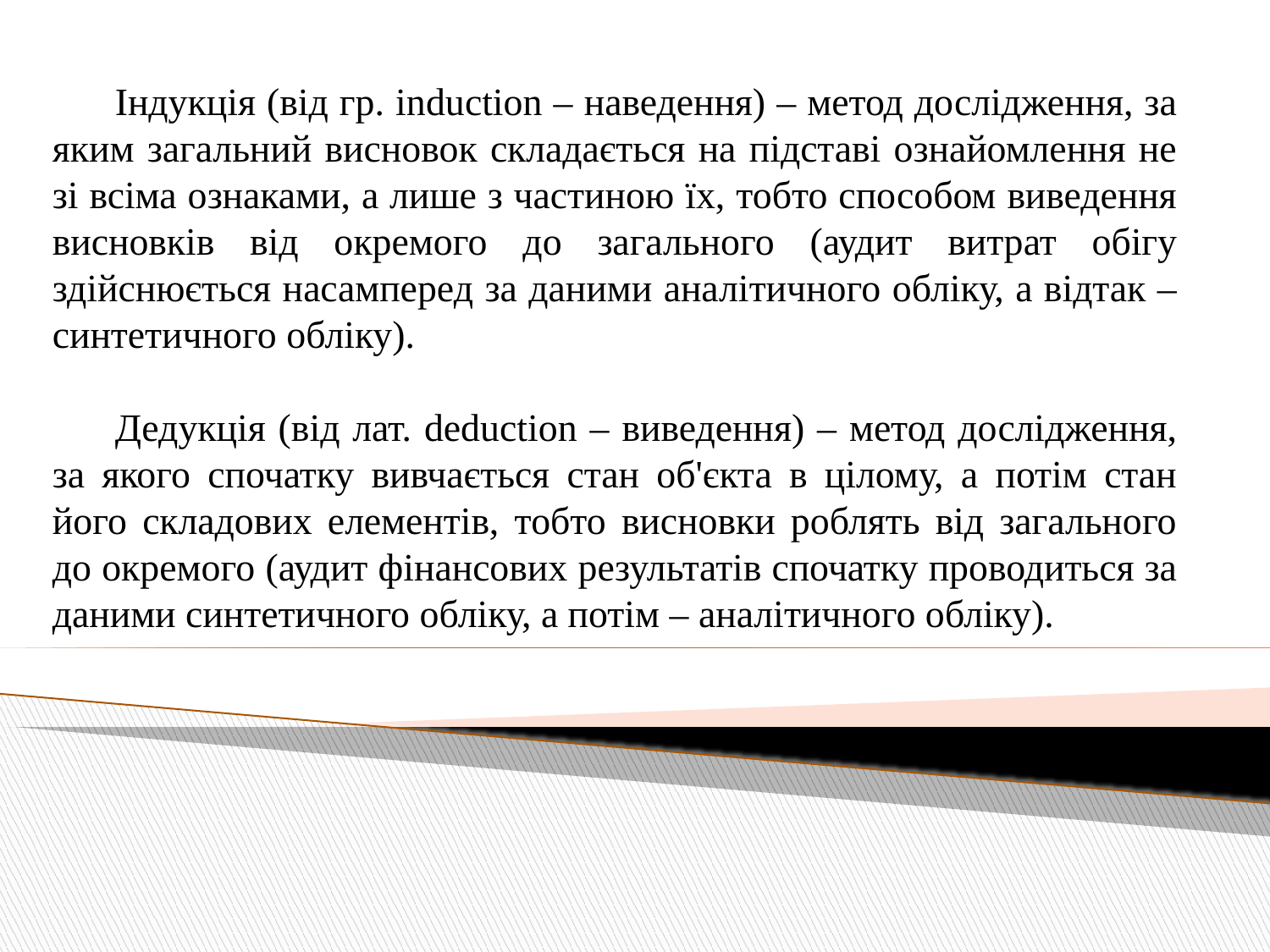

Індукція (від гр. induction – наведення) – метод дослідження, за яким загальний висновок складається на підставі ознайомлення не зі всіма ознаками, а лише з частиною їх, тобто способом виведення висновків від окремого до загального (аудит витрат обігу здійснюється насамперед за даними аналітичного обліку, а відтак – синтетичного обліку).

Дедукція (від лат. deduction – виведення) – метод дослідження, за якого спочатку вивчається стан об'єкта в цілому, а потім стан його складових елементів, тобто висновки роблять від загального до окремого (аудит фінансових результатів спочатку проводиться за даними синтетичного обліку, а потім – аналітичного обліку).